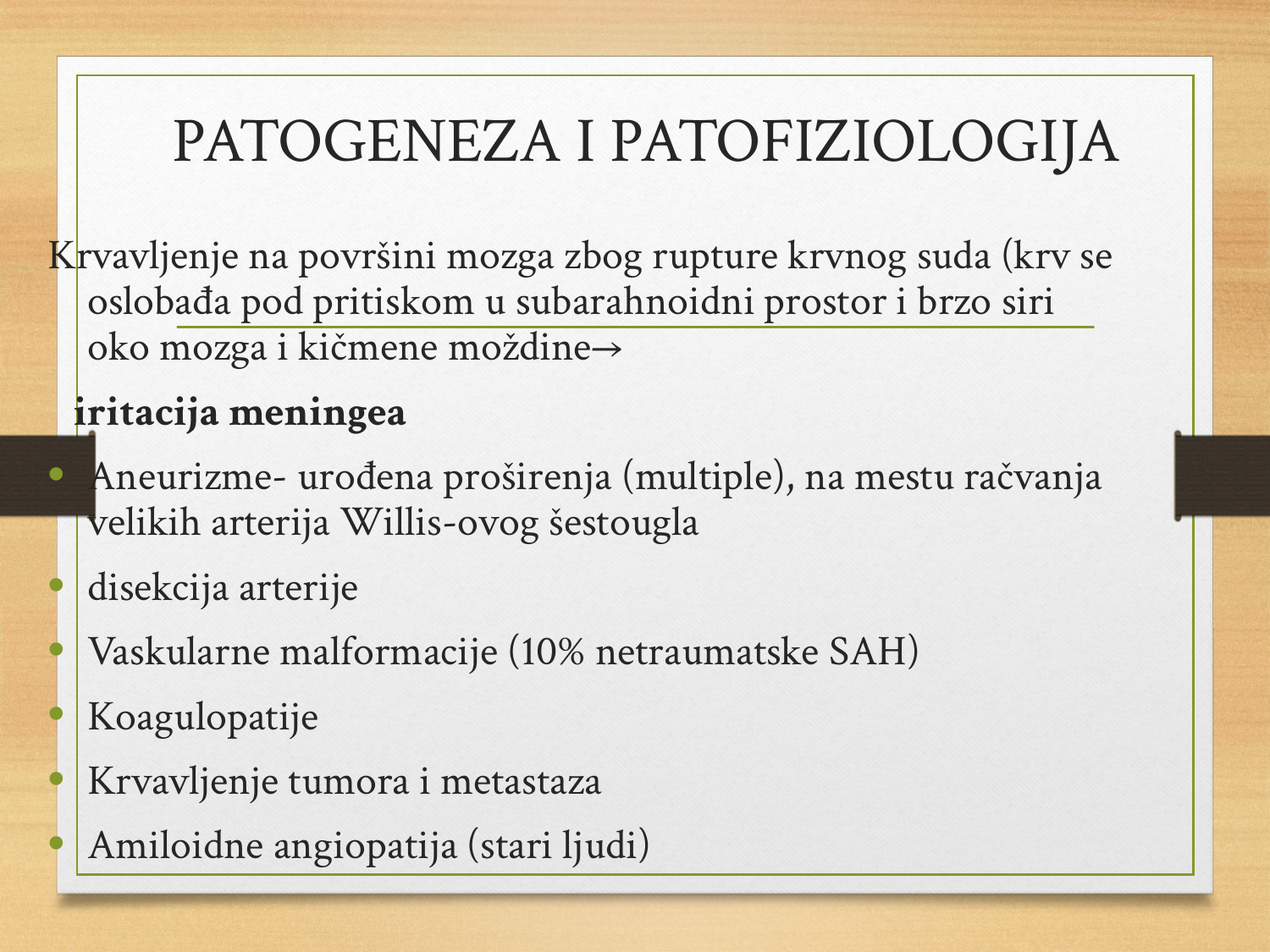

# PATOGENEZA I PATOFIZIOLOGIJA
Krvavljenje na površini mozga zbog rupture krvnog suda (krv se oslobađa pod pritiskom u subarahnoidni prostor i brzo siri oko mozga i kičmene moždine→
   iritacija meningea
Aneurizme- urođena proširenja (multiple), na mestu račvanja velikih arterija Willis-ovog šestougla
disekcija arterije
Vaskularne malformacije (10% netraumatske SAH)
Koagulopatije
Krvavljenje tumora i metastaza
Amiloidne angiopatija (stari ljudi)